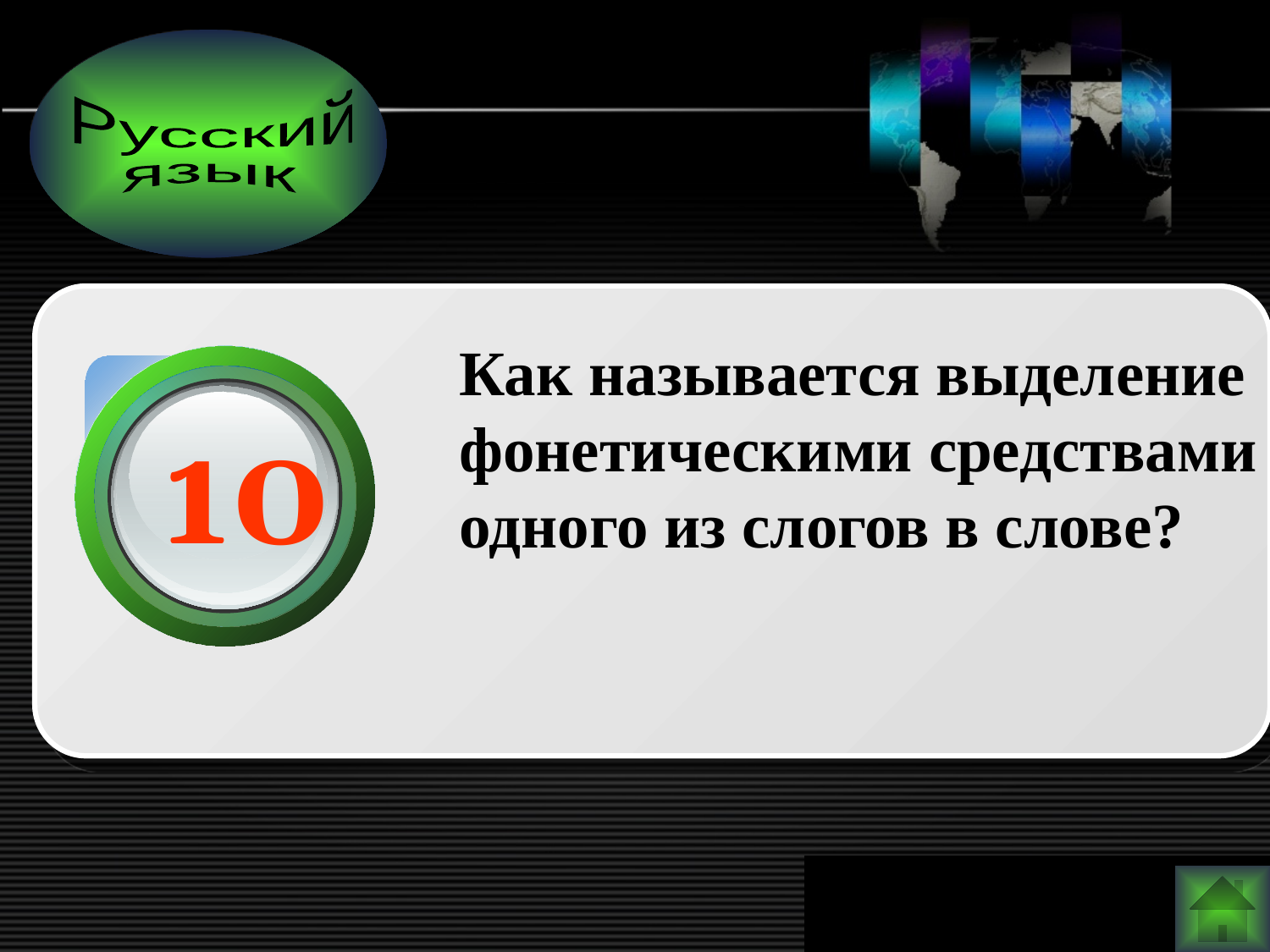

Русский
язык

Как называется выделение фонетическими средствами одного из слогов в слове?

10

www.themegallery.com